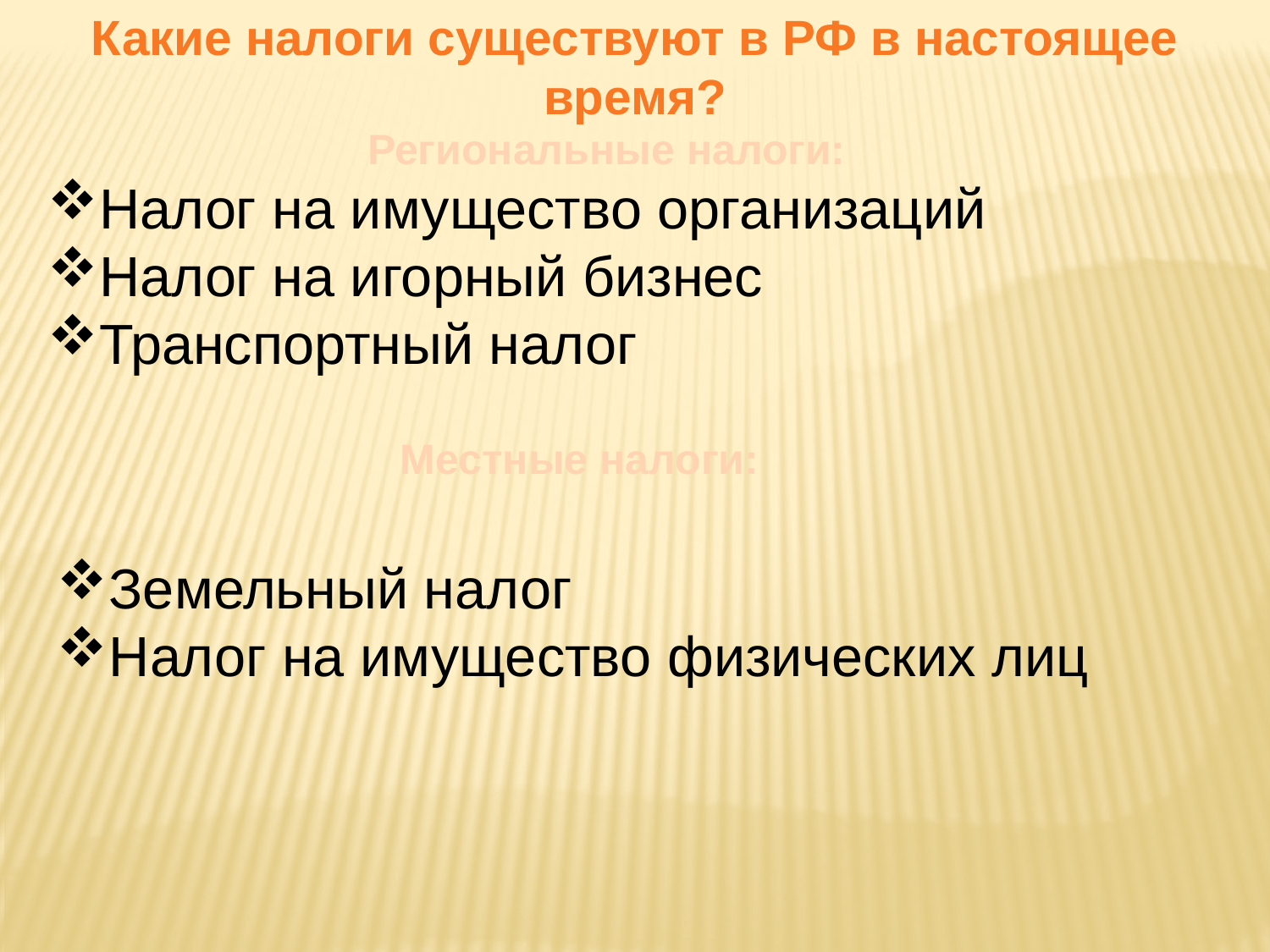

Какие налоги существуют в РФ в настоящее время?
Региональные налоги:
Налог на имущество организаций
Налог на игорный бизнес
Транспортный налог
Местные налоги:
Земельный налог
Налог на имущество физических лиц